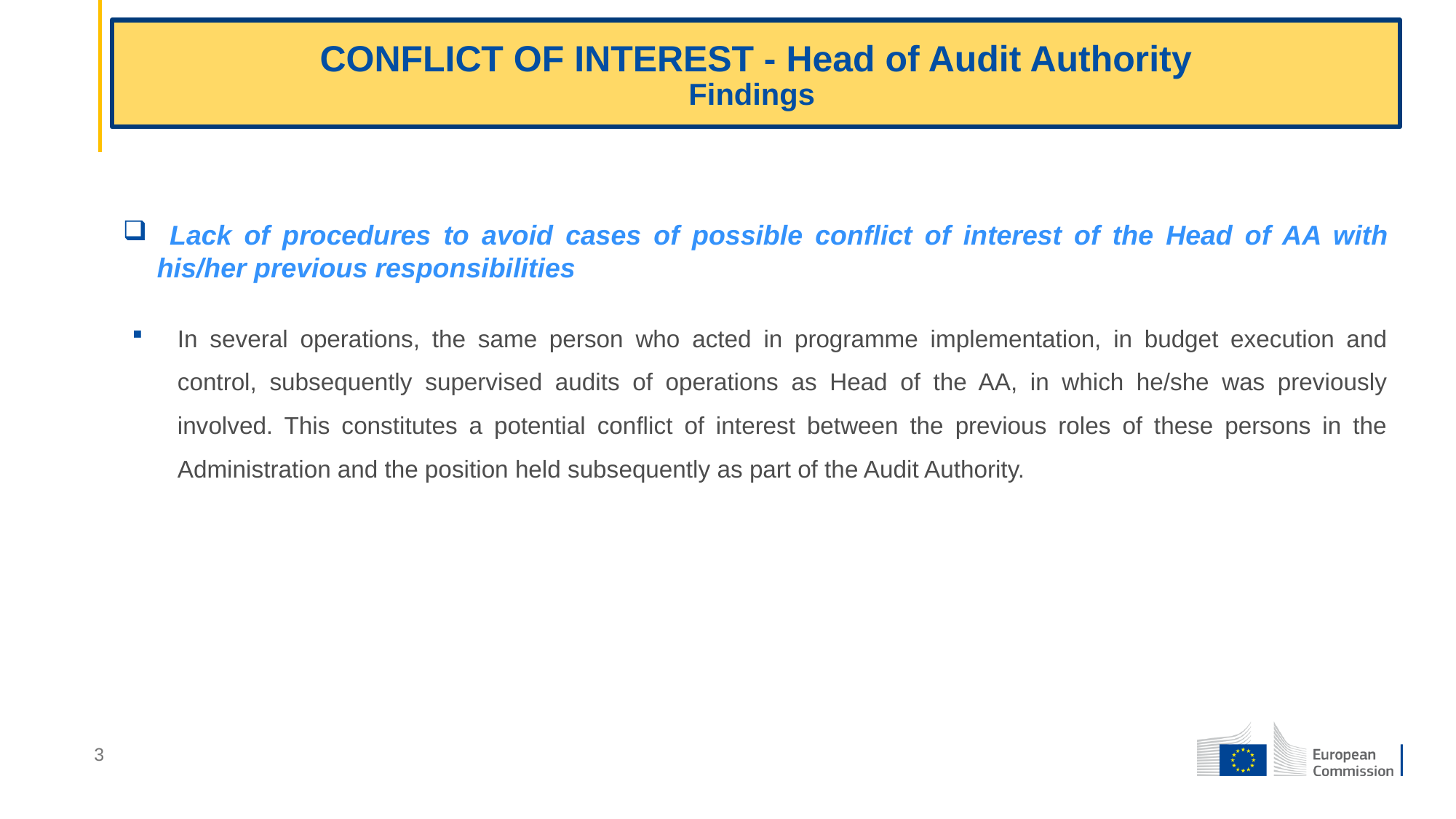

# CONFLICT OF INTEREST - Head of Audit Authority Findings
 Lack of procedures to avoid cases of possible conflict of interest of the Head of AA with his/her previous responsibilities

In several operations, the same person who acted in programme implementation, in budget execution and control, subsequently supervised audits of operations as Head of the AA, in which he/she was previously involved. This constitutes a potential conflict of interest between the previous roles of these persons in the Administration and the position held subsequently as part of the Audit Authority.
3